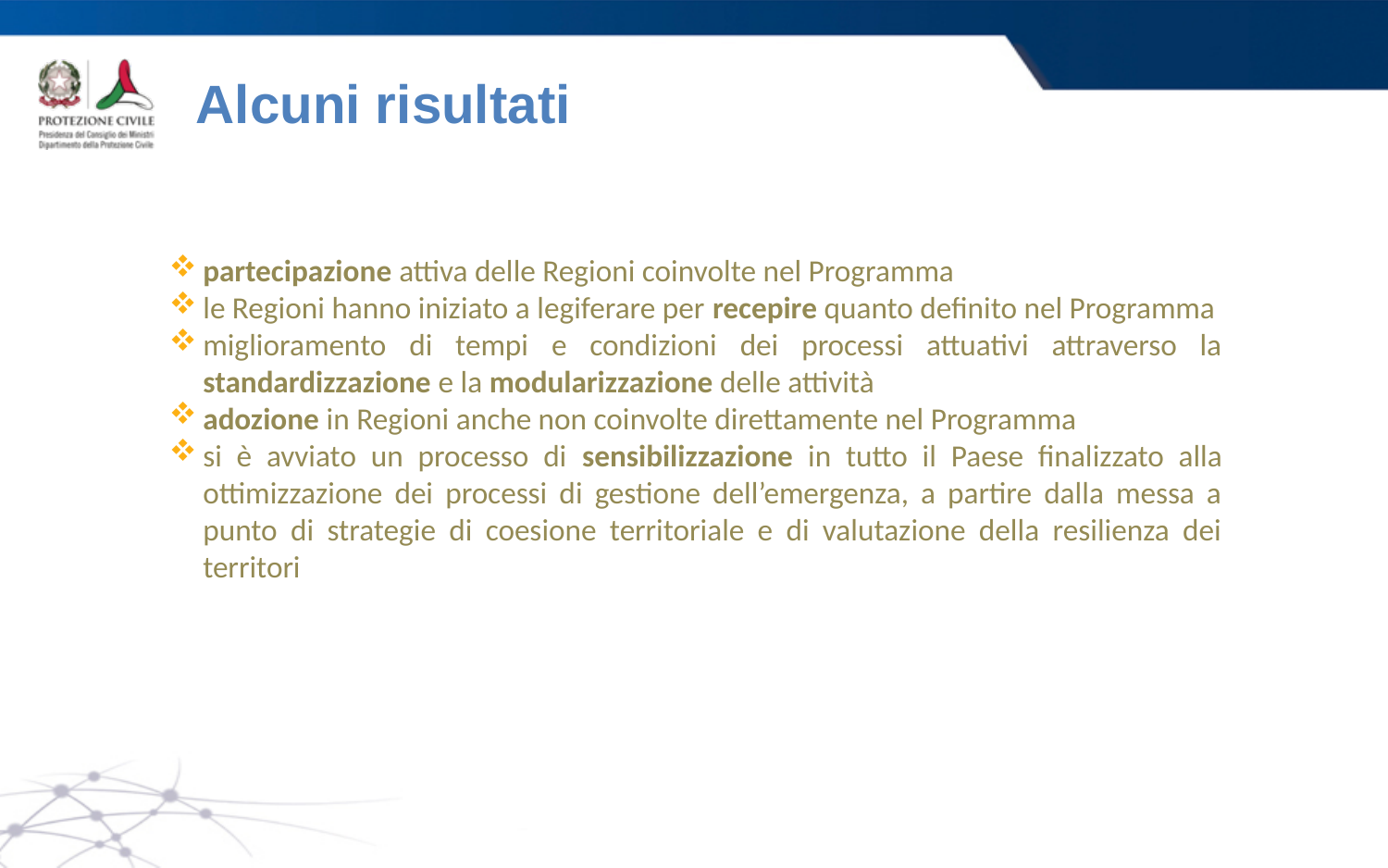

# Alcuni risultati
partecipazione attiva delle Regioni coinvolte nel Programma
le Regioni hanno iniziato a legiferare per recepire quanto definito nel Programma
miglioramento di tempi e condizioni dei processi attuativi attraverso la standardizzazione e la modularizzazione delle attività
adozione in Regioni anche non coinvolte direttamente nel Programma
si è avviato un processo di sensibilizzazione in tutto il Paese finalizzato alla ottimizzazione dei processi di gestione dell’emergenza, a partire dalla messa a punto di strategie di coesione territoriale e di valutazione della resilienza dei territori